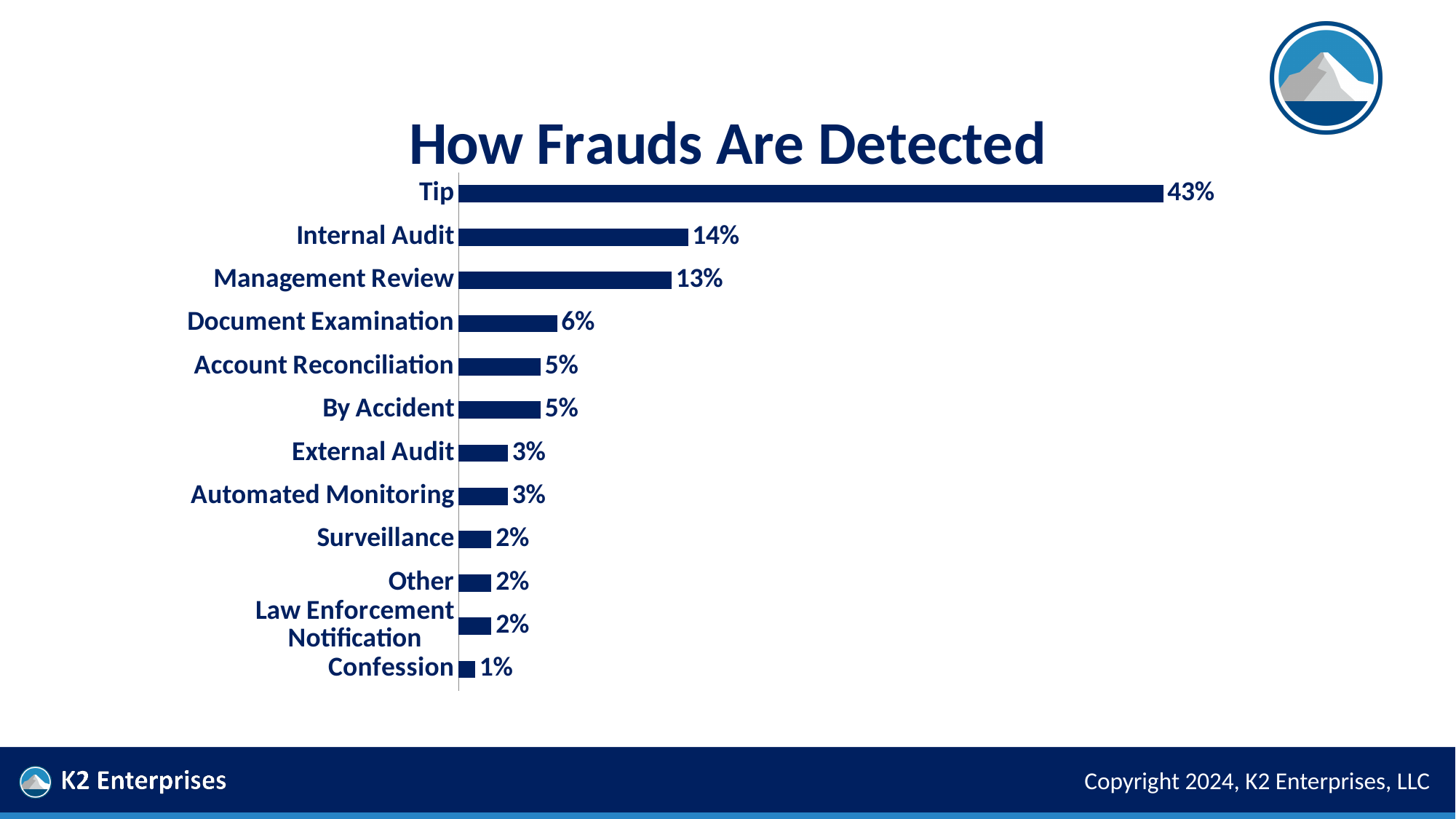

### Chart: How Frauds Are Detected

| Category | How Frauds are Detected |
|---|---|
| Confession | 0.01 |
| Law Enforcement Notification | 0.02 |
| Other | 0.02 |
| Surveillance | 0.02 |
| Automated Monitoring | 0.03 |
| External Audit | 0.03 |
| By Accident | 0.05 |
| Account Reconciliation | 0.05 |
| Document Examination | 0.06 |
| Management Review | 0.13 |
| Internal Audit | 0.14 |
| Tip | 0.43 |